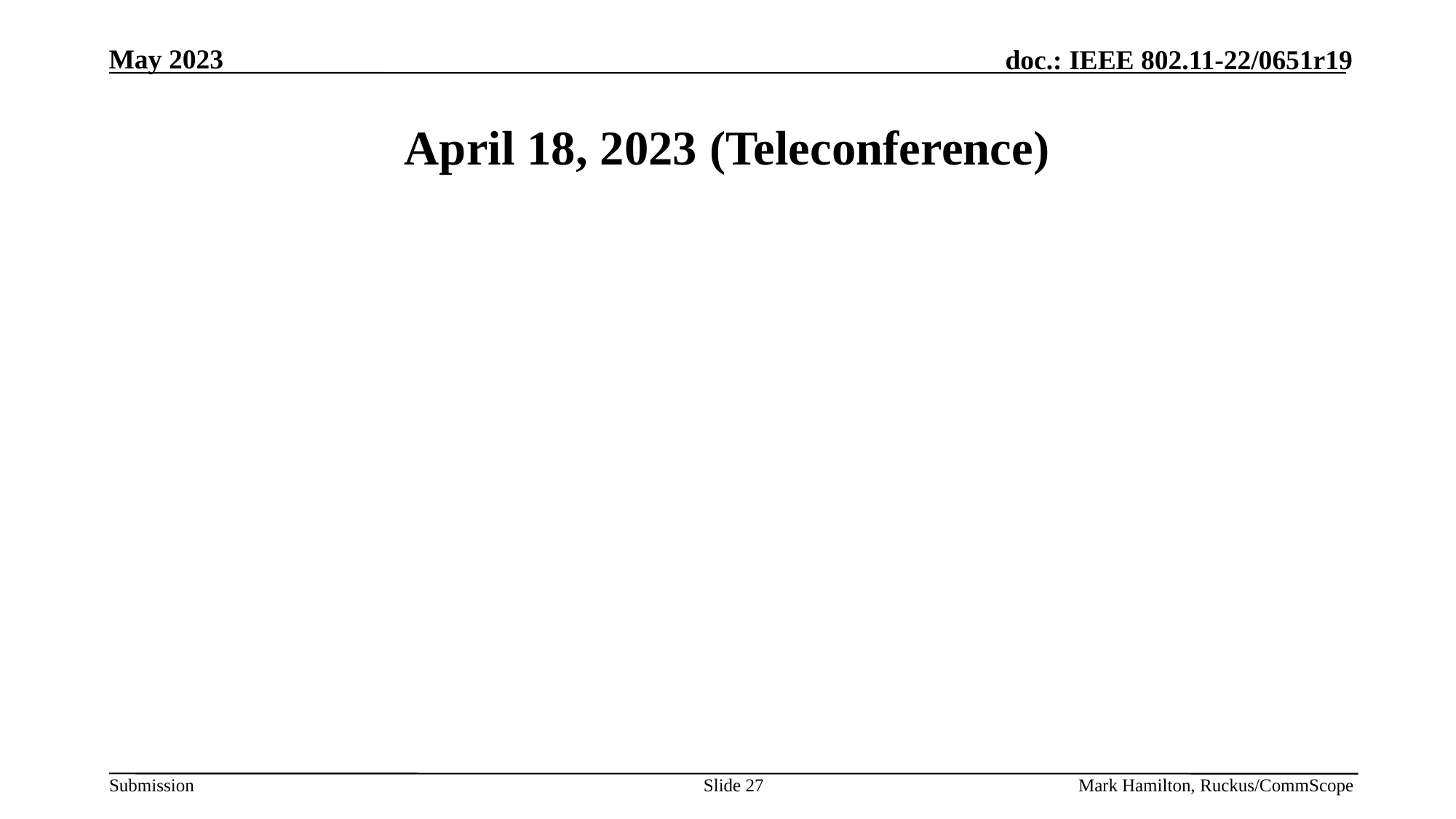

# April 18, 2023 (Teleconference)
Slide 27